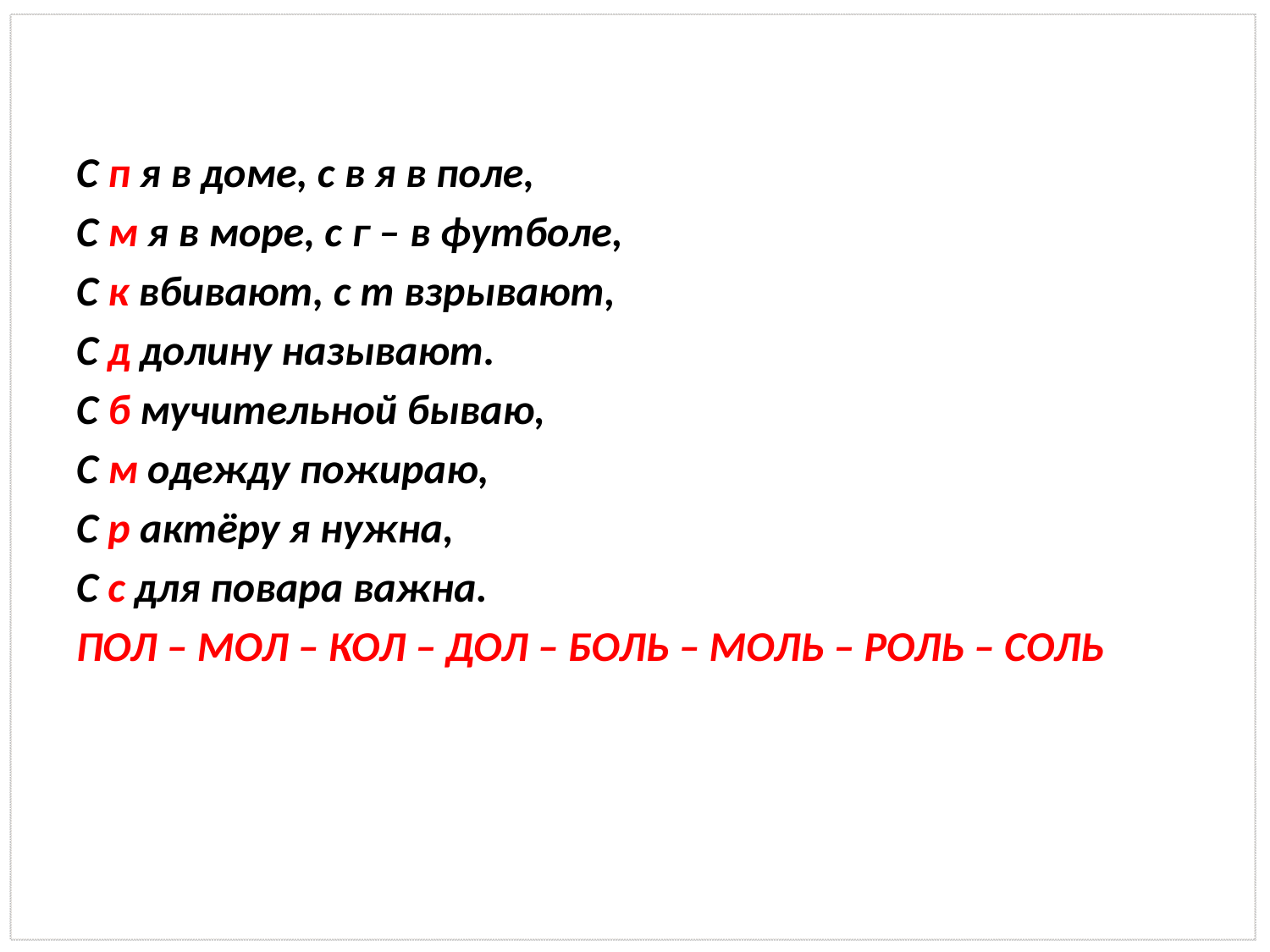

#
С п я в доме, с в я в поле,
С м я в море, с г – в футболе,
С к вбивают, с т взрывают,
С д долину называют.
С б мучительной бываю,
С м одежду пожираю,
С р актёру я нужна,
С с для повара важна.
ПОЛ – МОЛ – КОЛ – ДОЛ – БОЛЬ – МОЛЬ – РОЛЬ – СОЛЬ